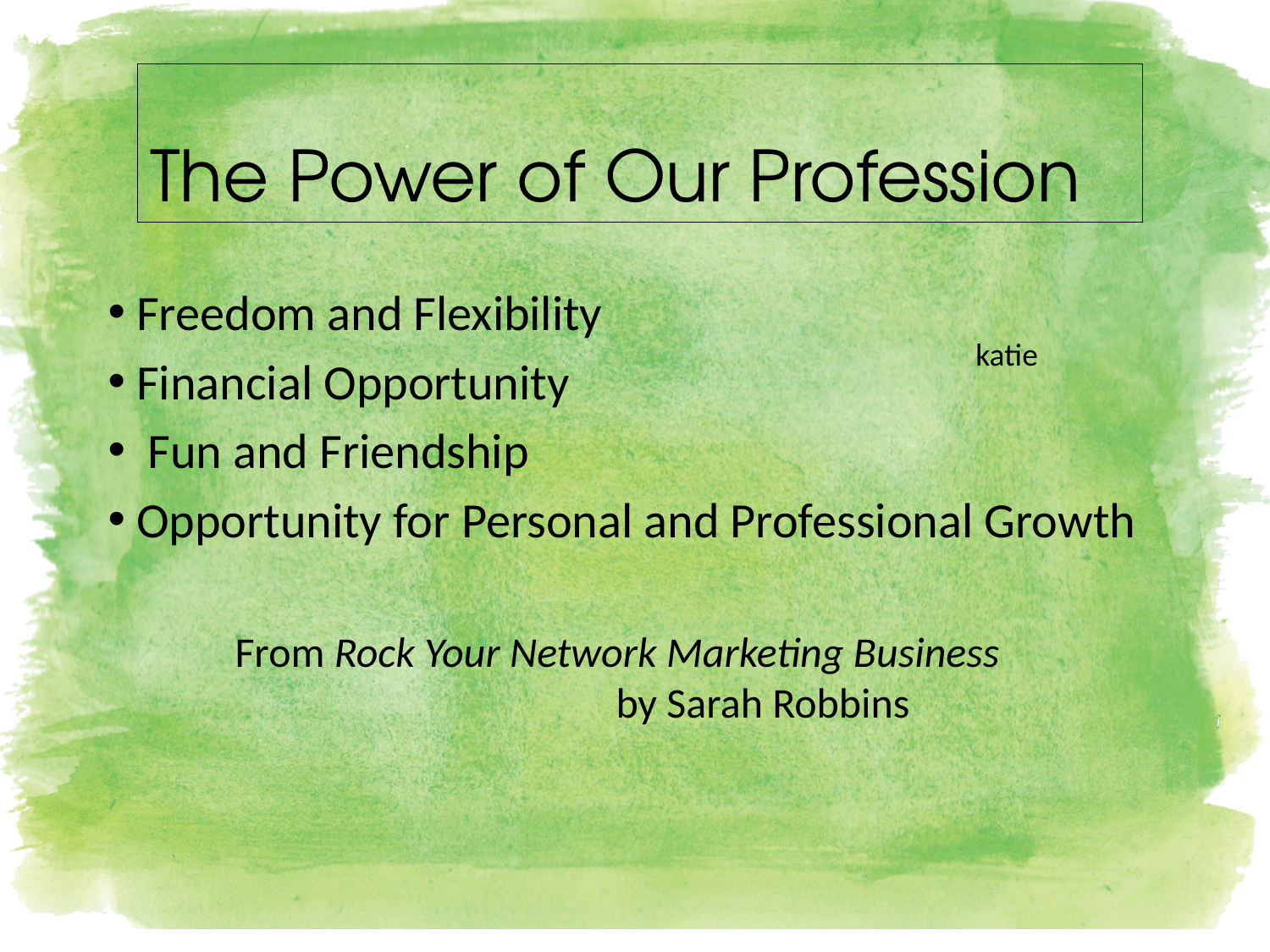

# The Power of Our Profession
 Freedom and Flexibility
 Financial Opportunity
  Fun and Friendship
 Opportunity for Personal and Professional Growth

	From Rock Your Network Marketing Business 					by Sarah Robbins

katie